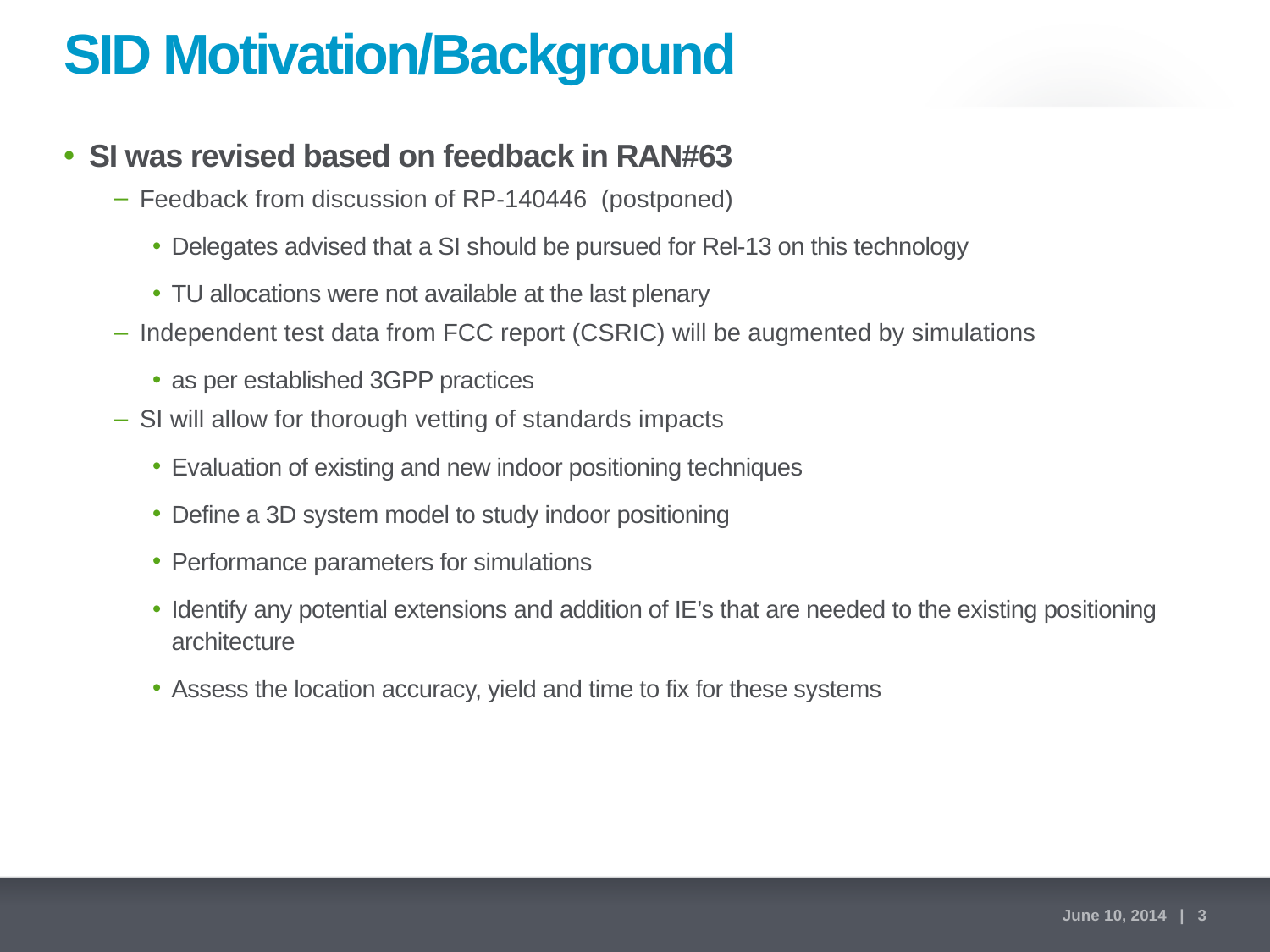

# SID Motivation/Background
SI was revised based on feedback in RAN#63
Feedback from discussion of RP-140446  (postponed)
Delegates advised that a SI should be pursued for Rel-13 on this technology
TU allocations were not available at the last plenary
Independent test data from FCC report (CSRIC) will be augmented by simulations
as per established 3GPP practices
SI will allow for thorough vetting of standards impacts
Evaluation of existing and new indoor positioning techniques
Define a 3D system model to study indoor positioning
Performance parameters for simulations
Identify any potential extensions and addition of IE’s that are needed to the existing positioning architecture
Assess the location accuracy, yield and time to fix for these systems

June 10, 2014   |   3